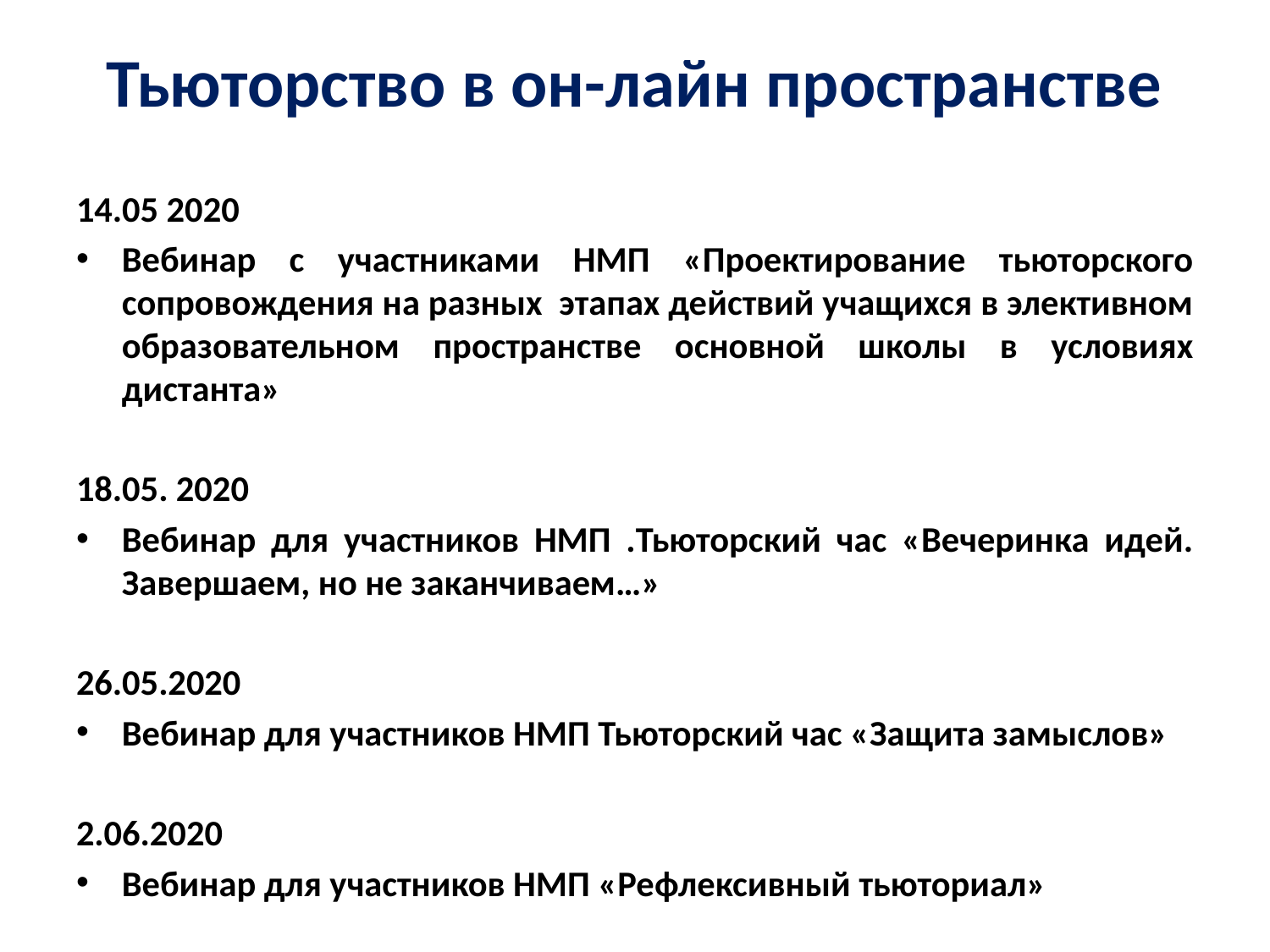

# Тьюторство в он-лайн пространстве
14.05 2020
Вебинар с участниками НМП «Проектирование тьюторского сопровождения на разных  этапах действий учащихся в элективном образовательном пространстве основной школы в условиях дистанта»

18.05. 2020
Вебинар для участников НМП .Тьюторский час «Вечеринка идей. Завершаем, но не заканчиваем…»

26.05.2020
Вебинар для участников НМП Тьюторский час «Защита замыслов»

2.06.2020
Вебинар для участников НМП «Рефлексивный тьюториал»